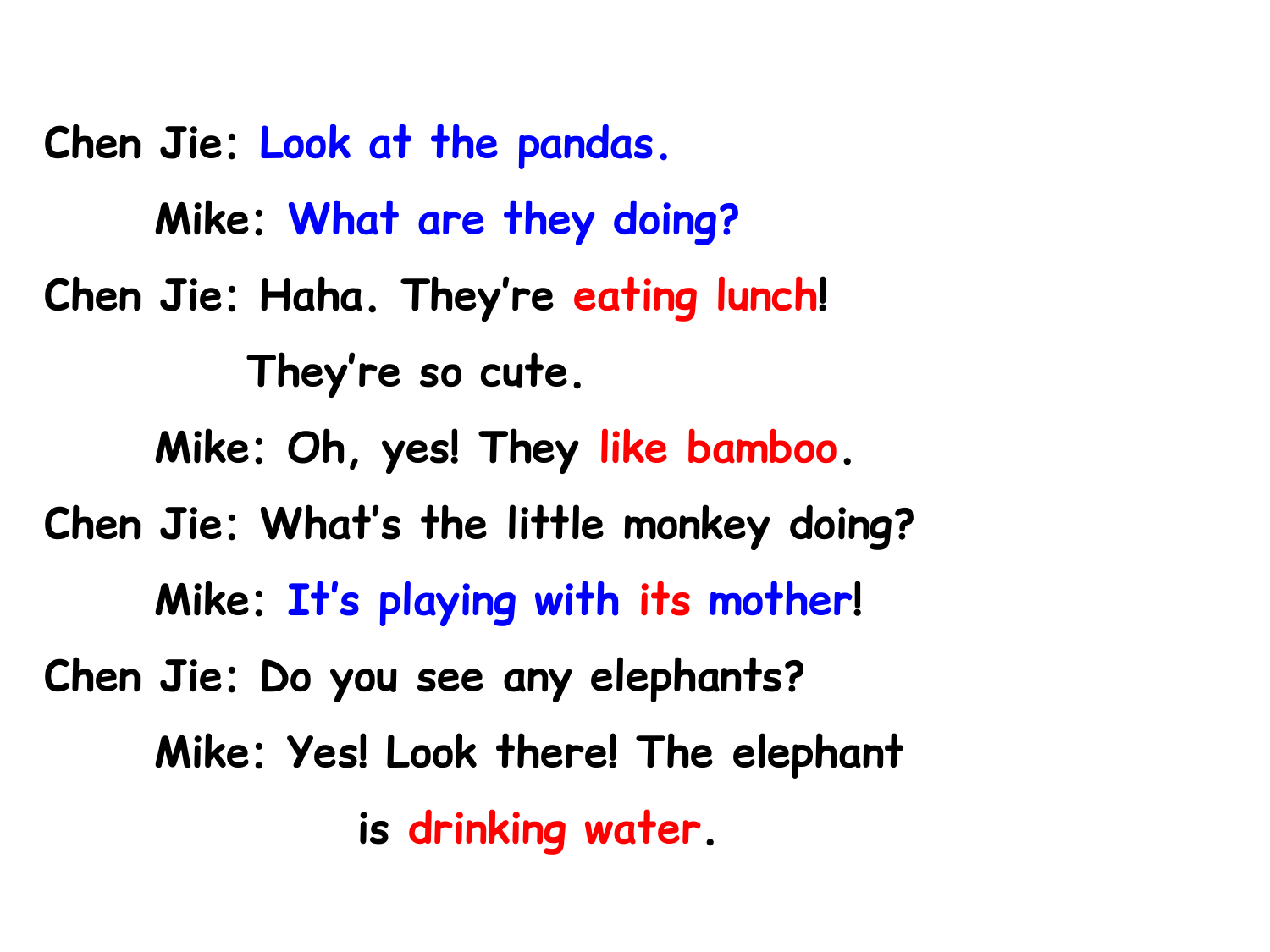

Chen Jie: Look at the pandas.
      Mike: What are they doing?
Chen Jie: Haha. They’re eating lunch!
           They’re so cute.
      Mike: Oh, yes! They like bamboo.
Chen Jie: What’s the little monkey doing?
      Mike: It’s playing with its mother!
Chen Jie: Do you see any elephants?
      Mike: Yes! Look there! The elephant
                 is drinking water.